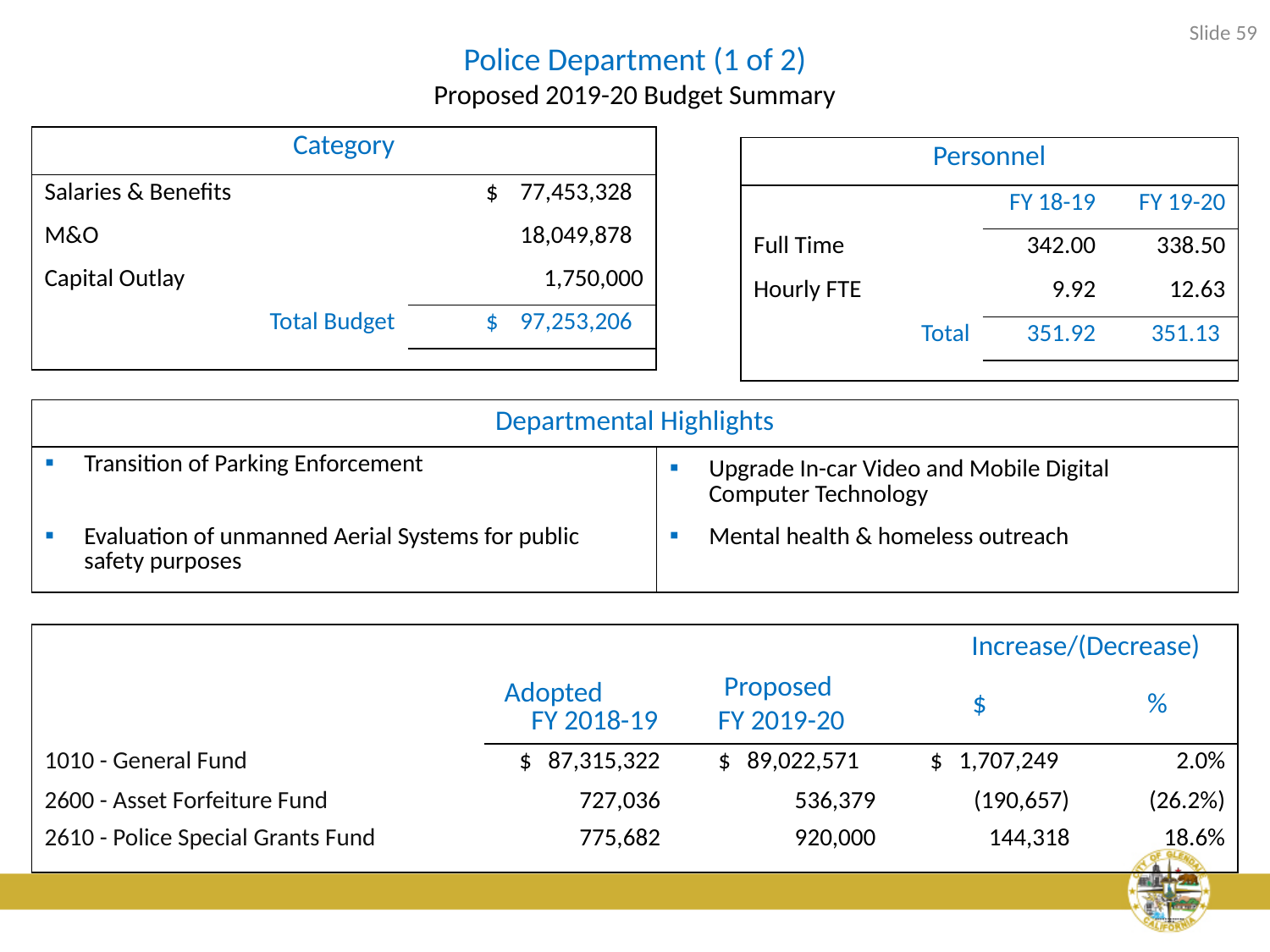

Slide 59
# Police Department (1 of 2) Proposed 2019-20 Budget Summary
| Category |  |
| --- | --- |
| Salaries & Benefits | $ 77,453,328 |
| M&O | 18,049,878 |
| Capital Outlay | 1,750,000 |
| Total Budget | $ 97,253,206 |
|  |  |
| Personnel |  |  |
| --- | --- | --- |
|  | FY 18-19 | FY 19-20 |
| Full Time | 342.00 | 338.50 |
| Hourly FTE | 9.92 | 12.63 |
| Total | 351.92 | 351.13 |
|  |  |  |
| Departmental Highlights |  |
| --- | --- |
| Transition of Parking Enforcement | Upgrade In-car Video and Mobile Digital Computer Technology |
| Evaluation of unmanned Aerial Systems for public safety purposes | Mental health & homeless outreach |
|  | Adopted FY 2018-19 | Proposed FY 2019-20 | Increase/(Decrease) |  |
| --- | --- | --- | --- | --- |
|  |  |  | $ | % |
| 1010 - General Fund | $ 87,315,322 | $ 89,022,571 | $ 1,707,249 | 2.0% |
| 2600 - Asset Forfeiture Fund | 727,036 | 536,379 | (190,657) | (26.2%) |
| 2610 - Police Special Grants Fund | 775,682 | 920,000 | 144,318 | 18.6% |
|  |  |  |  |  |